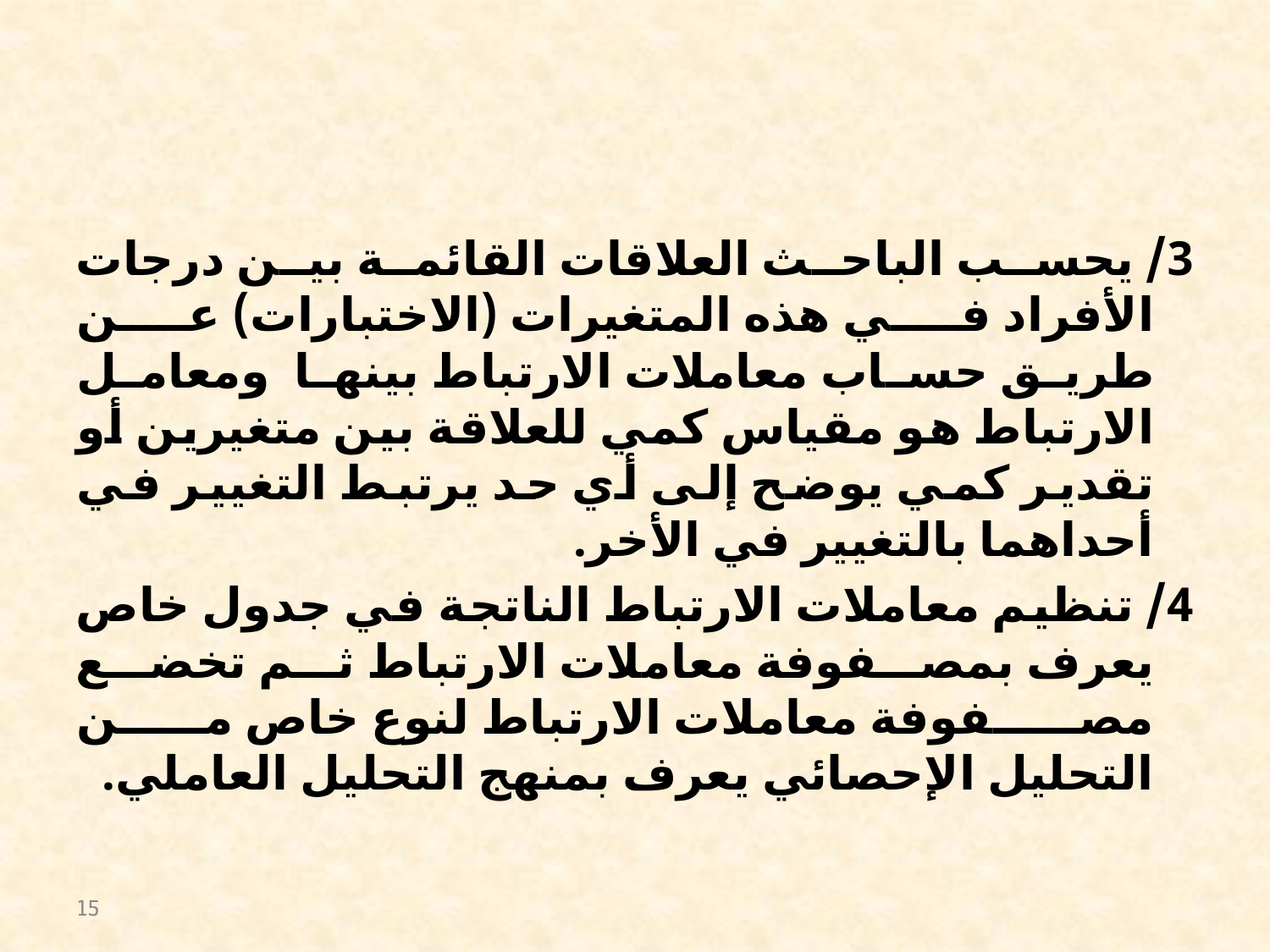

#
3/ يحسب الباحث العلاقات القائمة بين درجات الأفراد في هذه المتغيرات (الاختبارات) عن طريق حساب معاملات الارتباط بينها  ومعامل الارتباط هو مقياس كمي للعلاقة بين متغيرين أو تقدير كمي يوضح إلى أي حد يرتبط التغيير في أحداهما بالتغيير في الأخر.
4/ تنظيم معاملات الارتباط الناتجة في جدول خاص يعرف بمصفوفة معاملات الارتباط ثم تخضع مصفوفة معاملات الارتباط لنوع خاص من التحليل الإحصائي يعرف بمنهج التحليل العاملي.

15